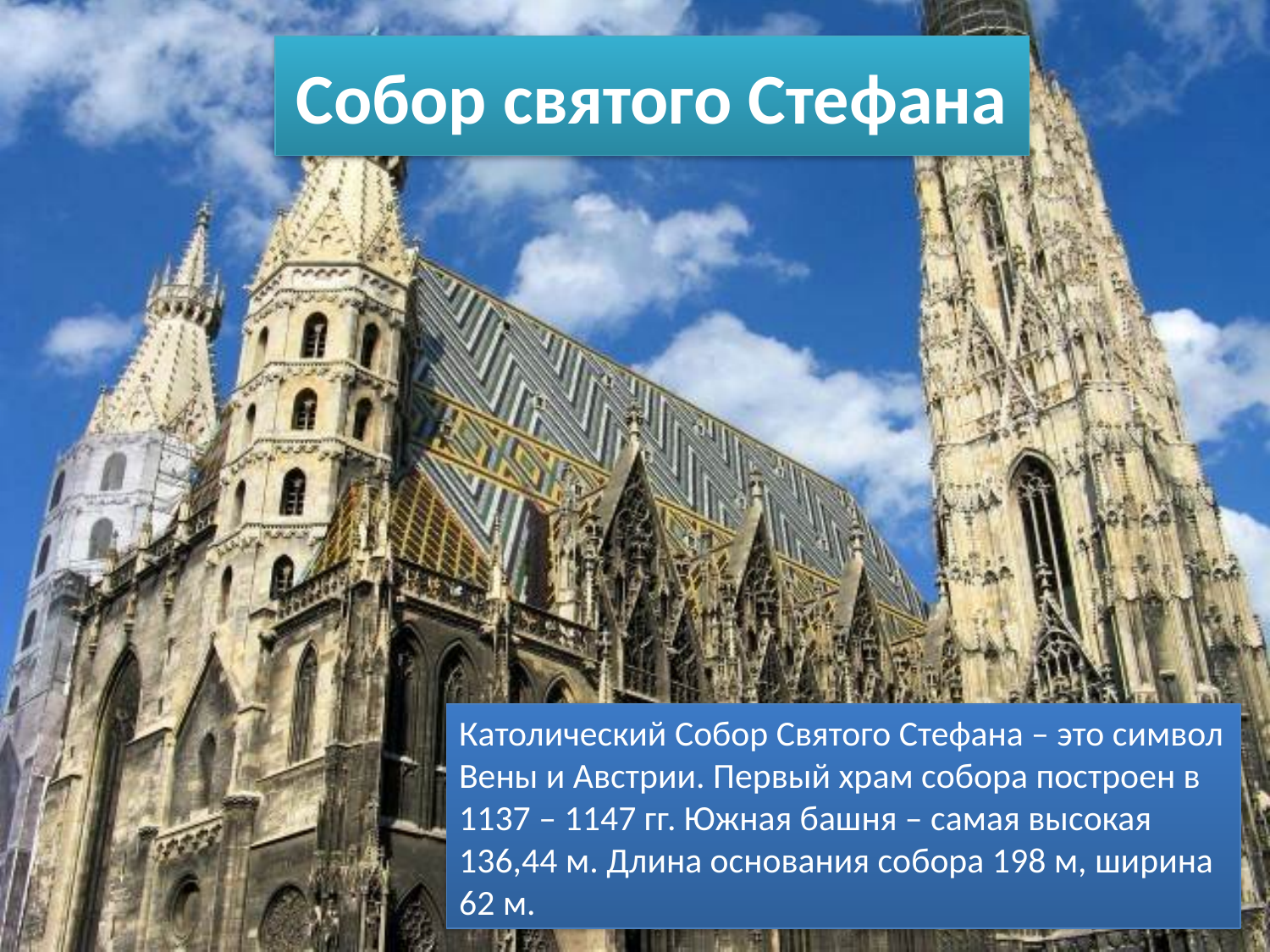

# Собор святого Стефана
Католический Собор Святого Стефана – это символ Вены и Австрии. Первый храм собора построен в 1137 – 1147 гг. Южная башня – самая высокая 136,44 м. Длина основания собора 198 м, ширина 62 м.